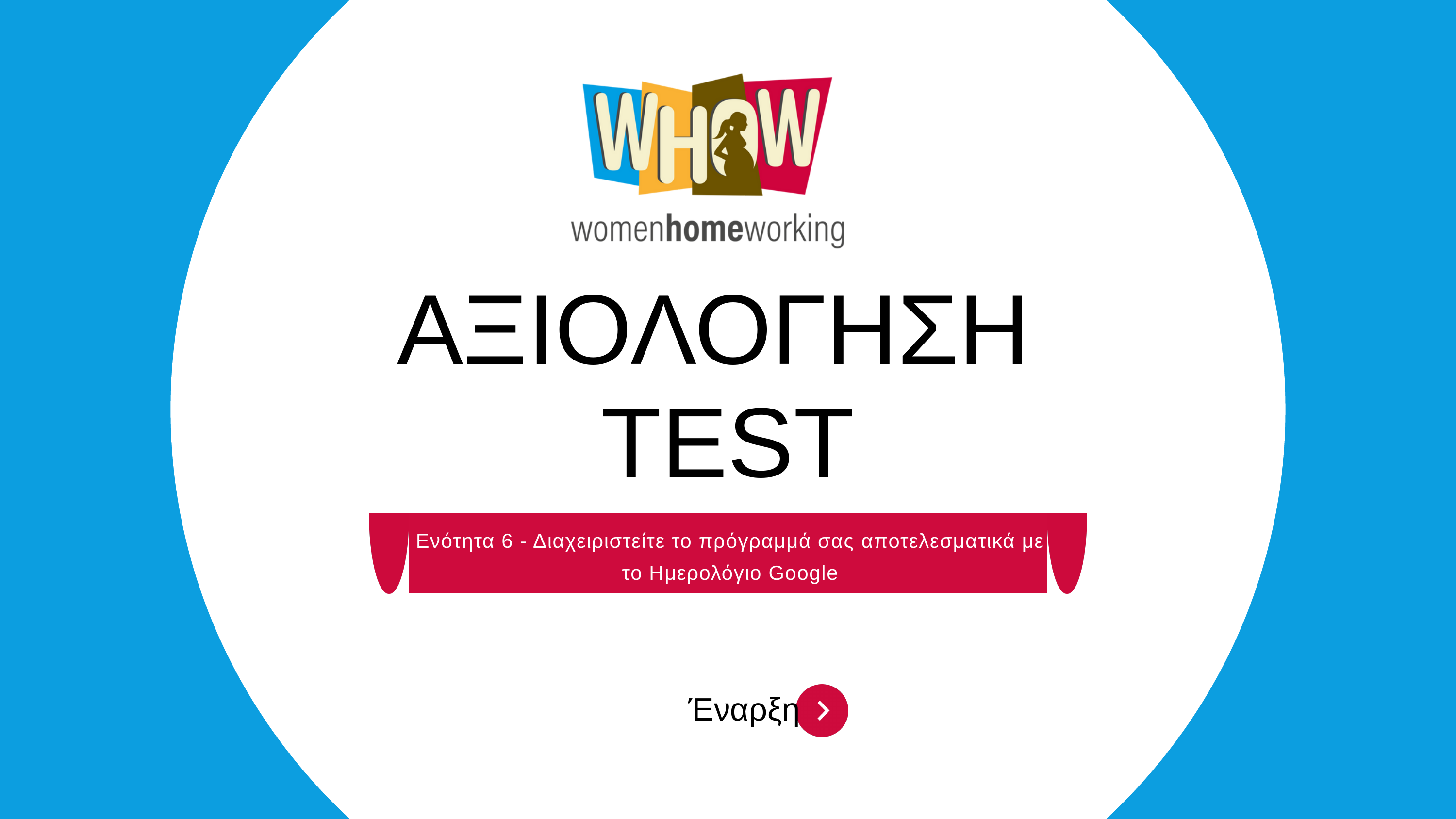

ΑΞΙΟΛΟΓΗΣΗ
TEST

Ενότητα 6 - Διαχειριστείτε το πρόγραμμά σας αποτελεσματικά με το Ημερολόγιο Google

Έναρξη